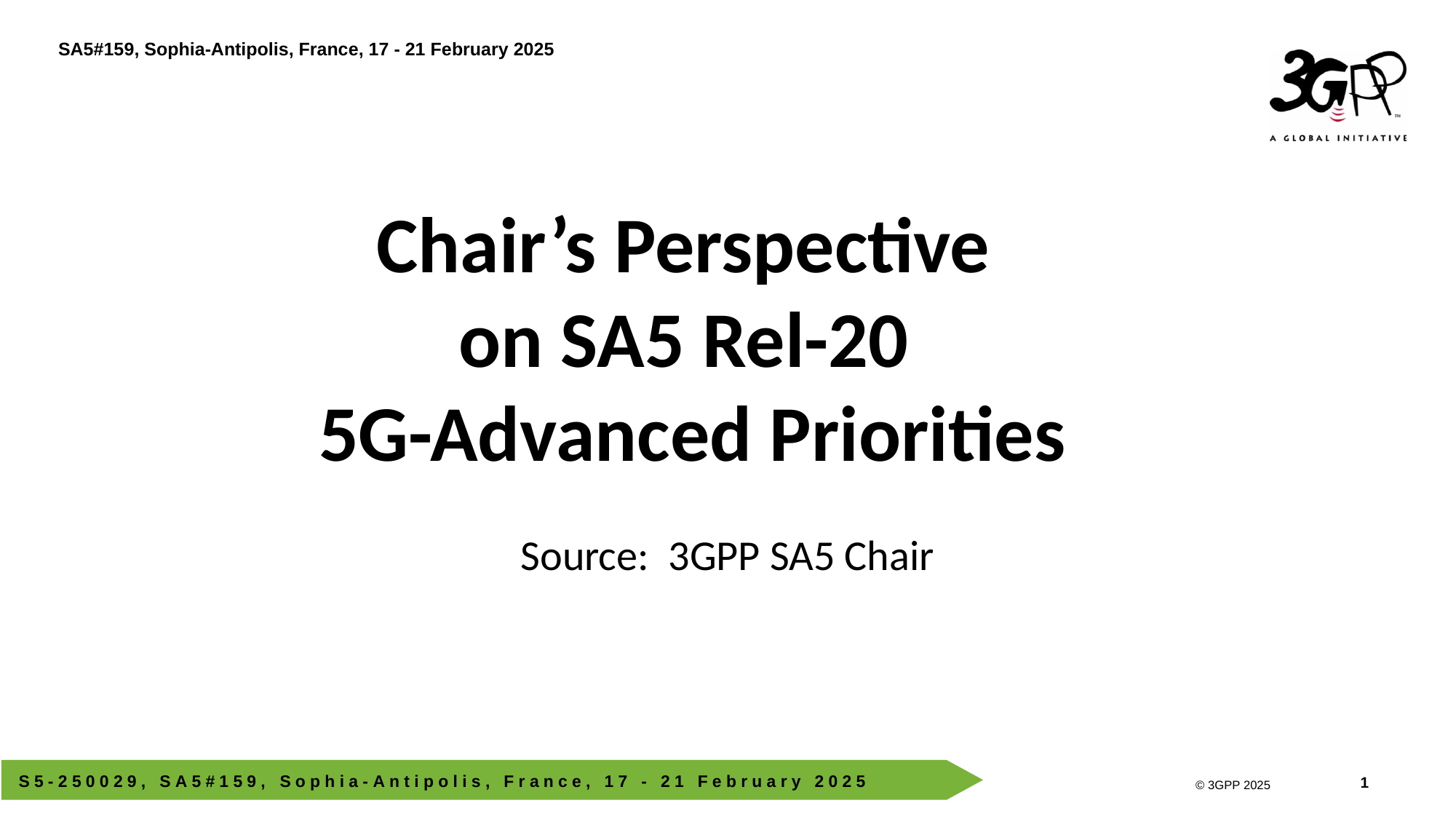

Chair’s Perspective
on SA5 Rel-20
5G-Advanced Priorities
Source:  3GPP SA5 Chair